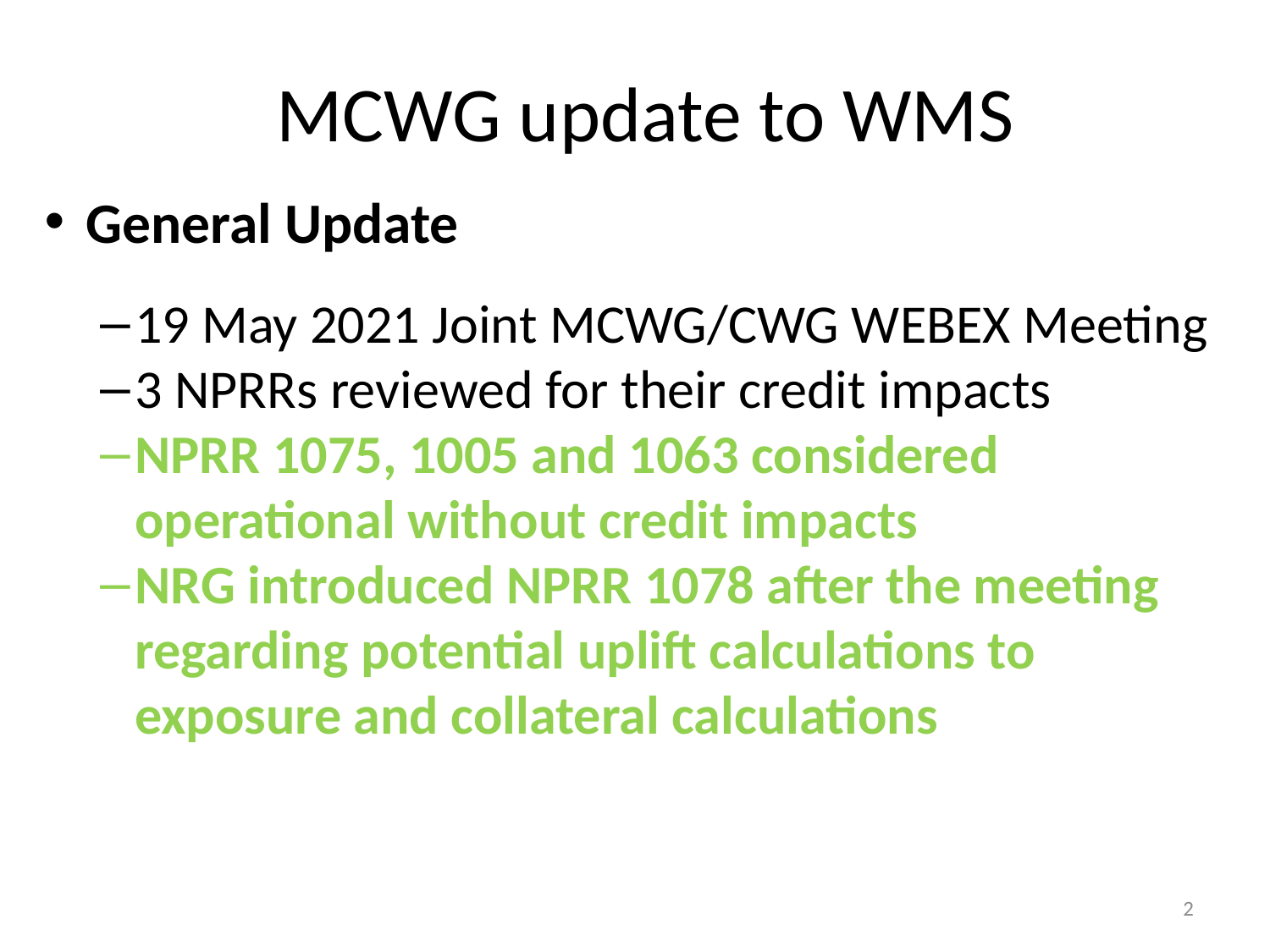

# MCWG update to WMS
General Update

19 May 2021 Joint MCWG/CWG WEBEX Meeting
3 NPRRs reviewed for their credit impacts
NPRR 1075, 1005 and 1063 considered operational without credit impacts
NRG introduced NPRR 1078 after the meeting regarding potential uplift calculations to exposure and collateral calculations

2